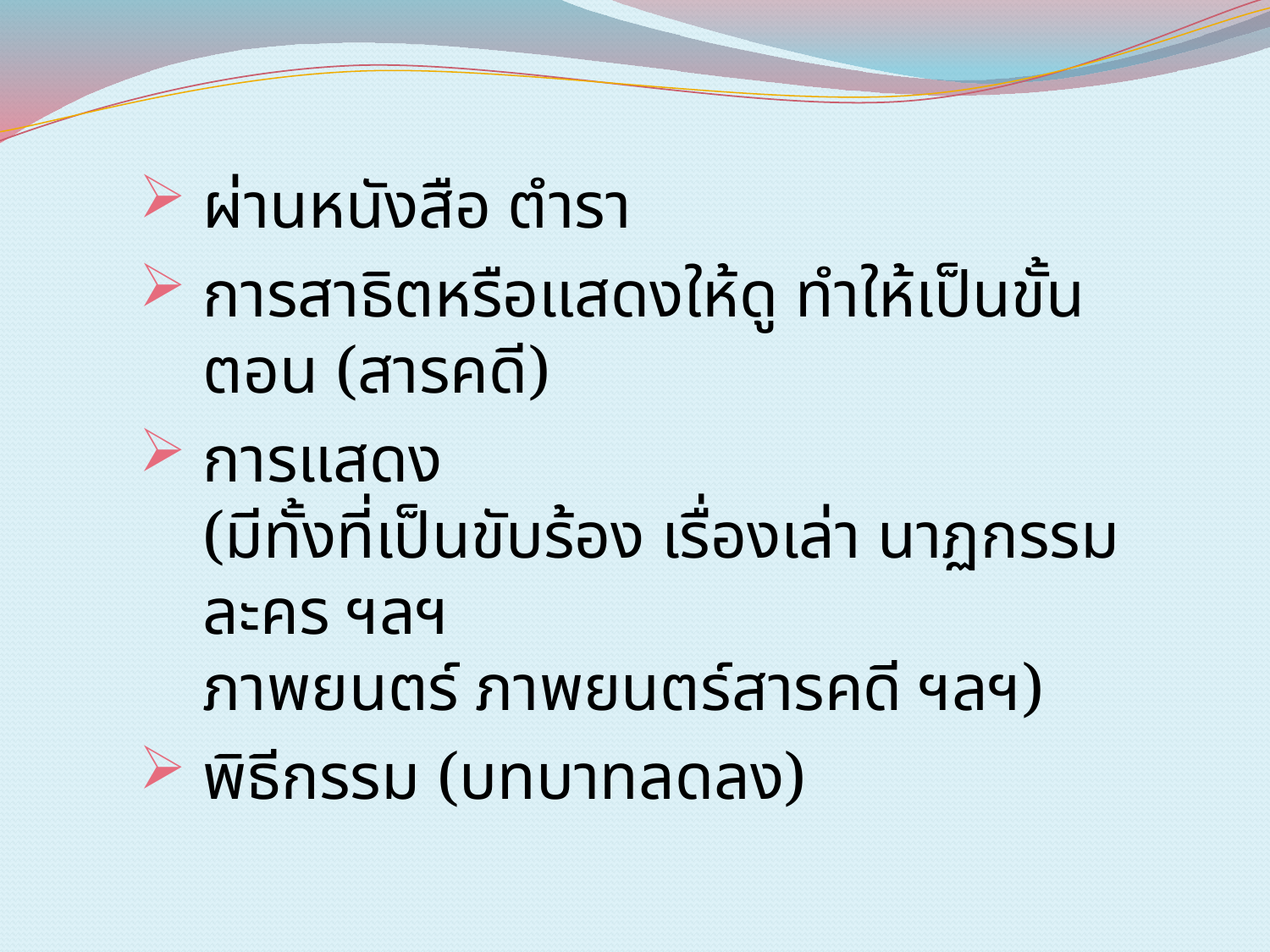

ผ่านหนังสือ ตำรา
การสาธิตหรือแสดงให้ดู ทำให้เป็นขั้นตอน (สารคดี)
การแสดง
	(มีทั้งที่เป็นขับร้อง เรื่องเล่า นาฏกรรม ละคร ฯลฯ
	ภาพยนตร์ ภาพยนตร์สารคดี ฯลฯ)
พิธีกรรม (บทบาทลดลง)